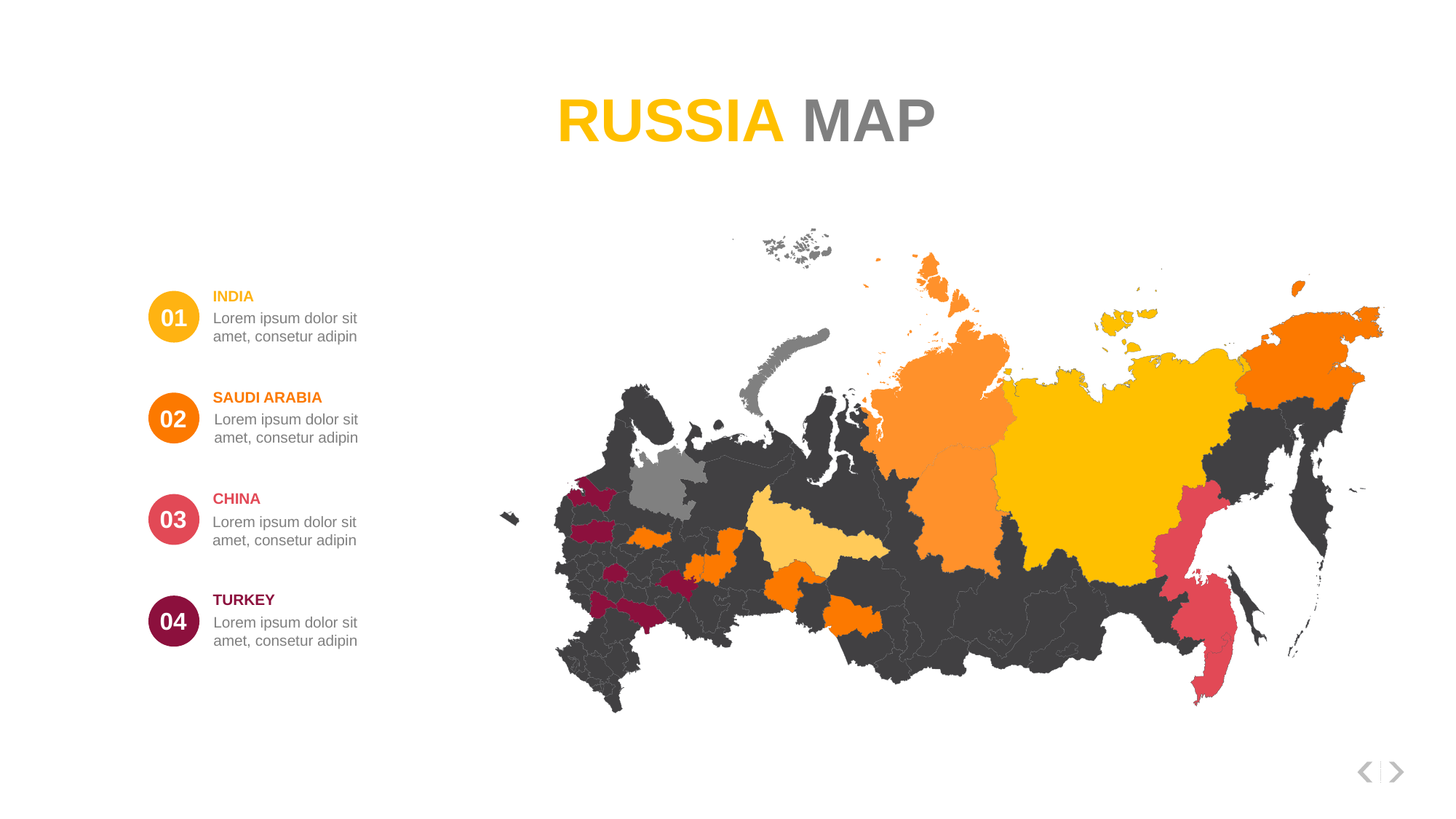

RUSSIA MAP

INDIA

01
Lorem ipsum dolor sit amet, consetur adipin
SAUDI ARABIA

02
Lorem ipsum dolor sit amet, consetur adipin
CHINA

03
Lorem ipsum dolor sit amet, consetur adipin
TURKEY

04
Lorem ipsum dolor sit amet, consetur adipin